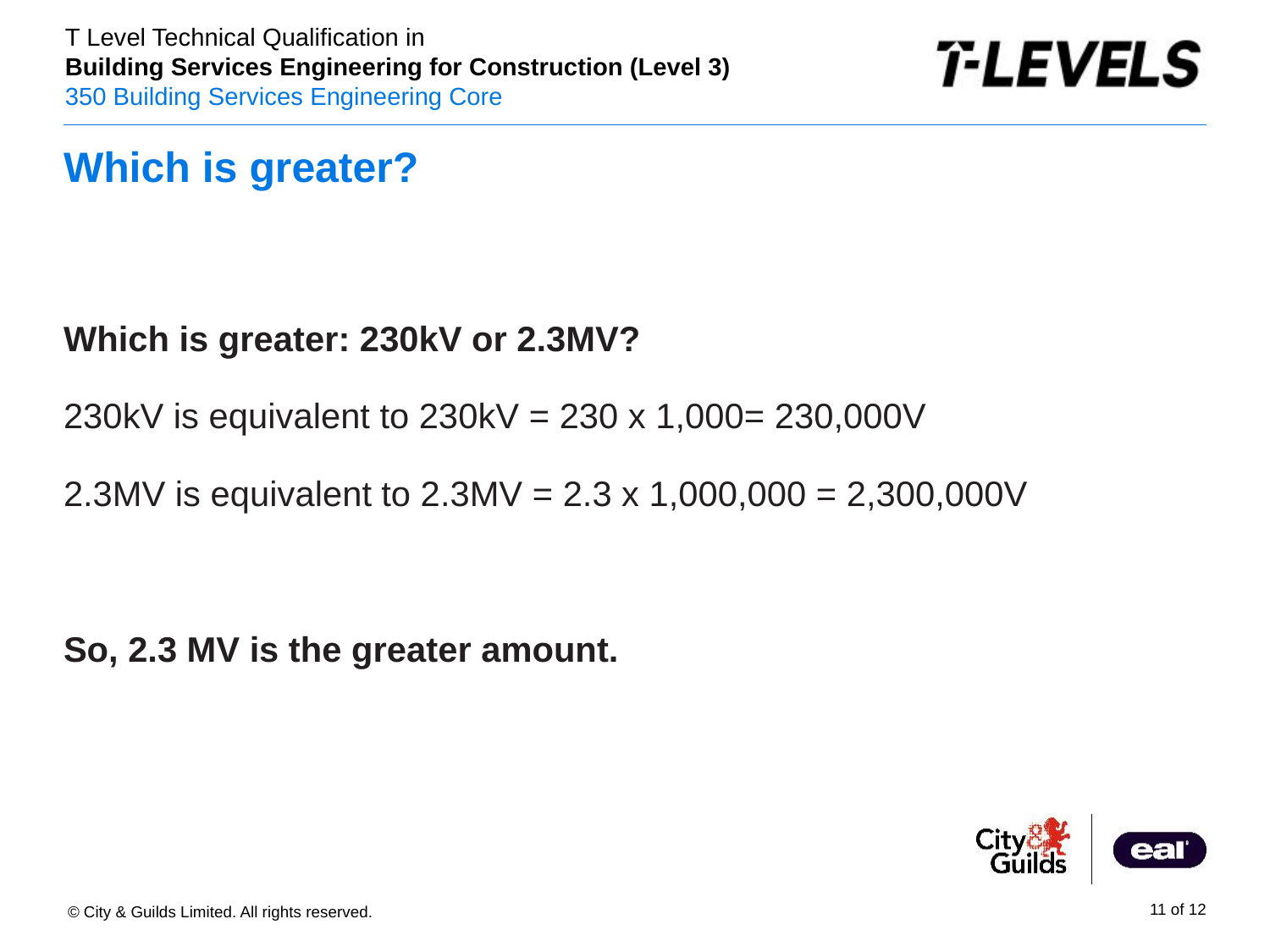

# Which is greater?
Which is greater: 230kV or 2.3MV?
230kV is equivalent to 230kV = 230 x 1,000= 230,000V
2.3MV is equivalent to 2.3MV = 2.3 x 1,000,000 = 2,300,000V

So, 2.3 MV is the greater amount.